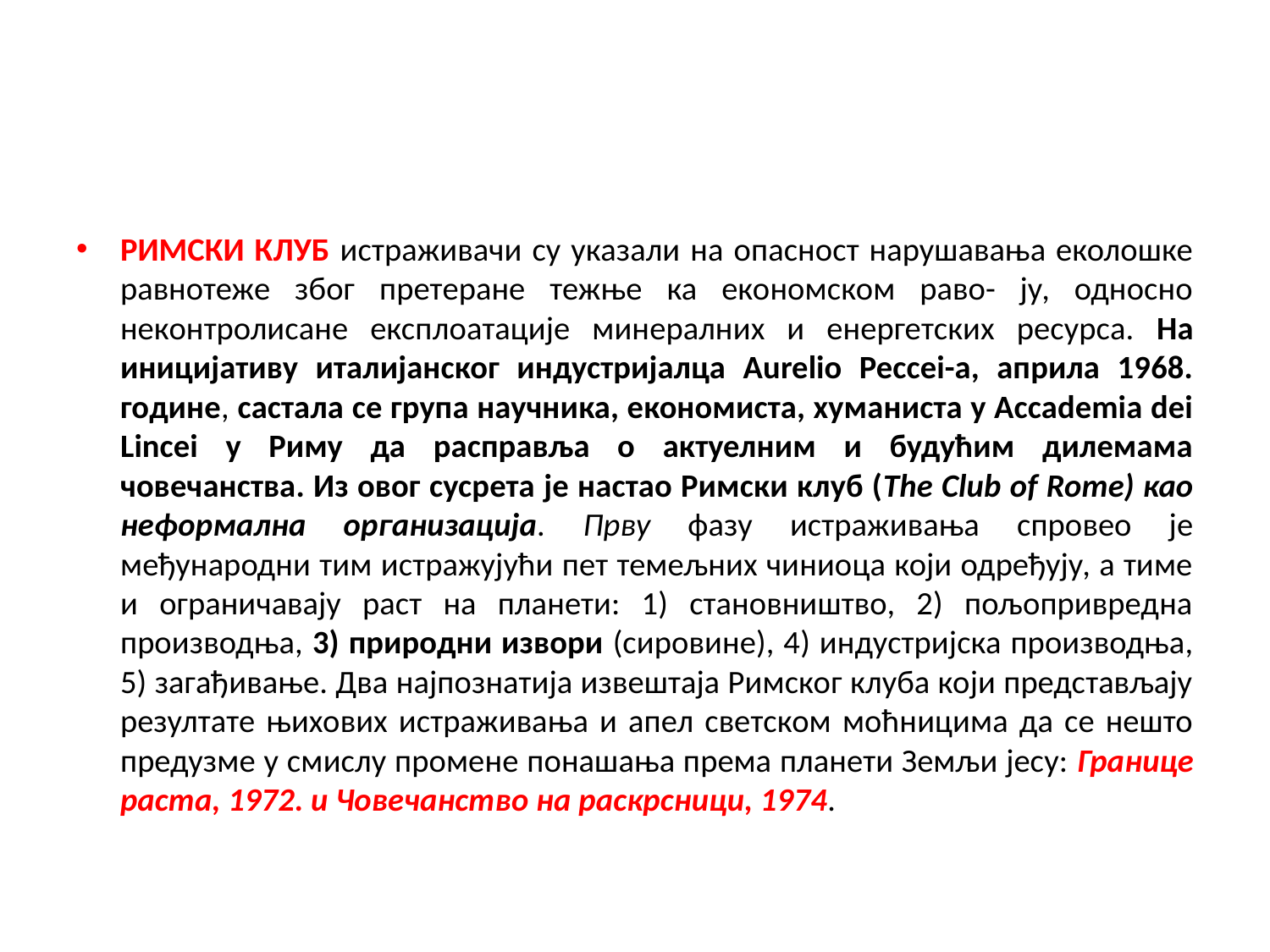

#
РИМСКИ КЛУБ истраживачи су указали на опасност нарушавања еколошке равнотеже због претеране тежње ка економском раво- ју, односно неконтролисане експлоатације минералних и енергетских ресурса. На иницијативу италијанског индустријалца Aurelio Peccei-a, априла 1968. године, састала се група научника, економиста, хуманиста у Аccademia dei Lincei у Риму да расправља о актуелним и будућим дилемама човечанства. Из овог сусрета је настао Римски клуб (The Club of Rome) као неформална организација. Прву фазу истраживања спровео је међународни тим истражујући пет темељних чиниоца који одређују, а тиме и ограничавају раст на планети: 1) становништво, 2) пољопривредна производња, 3) природни извори (сировине), 4) индустријска производња, 5) загађивање. Два најпознатија извештаја Римског клуба који представљају резултате њихових истраживања и апел светском моћницима да се нешто предузме у смислу промене понашања према планети Земљи јесу: Границе раста, 1972. и Човечанство на раскрсници, 1974.